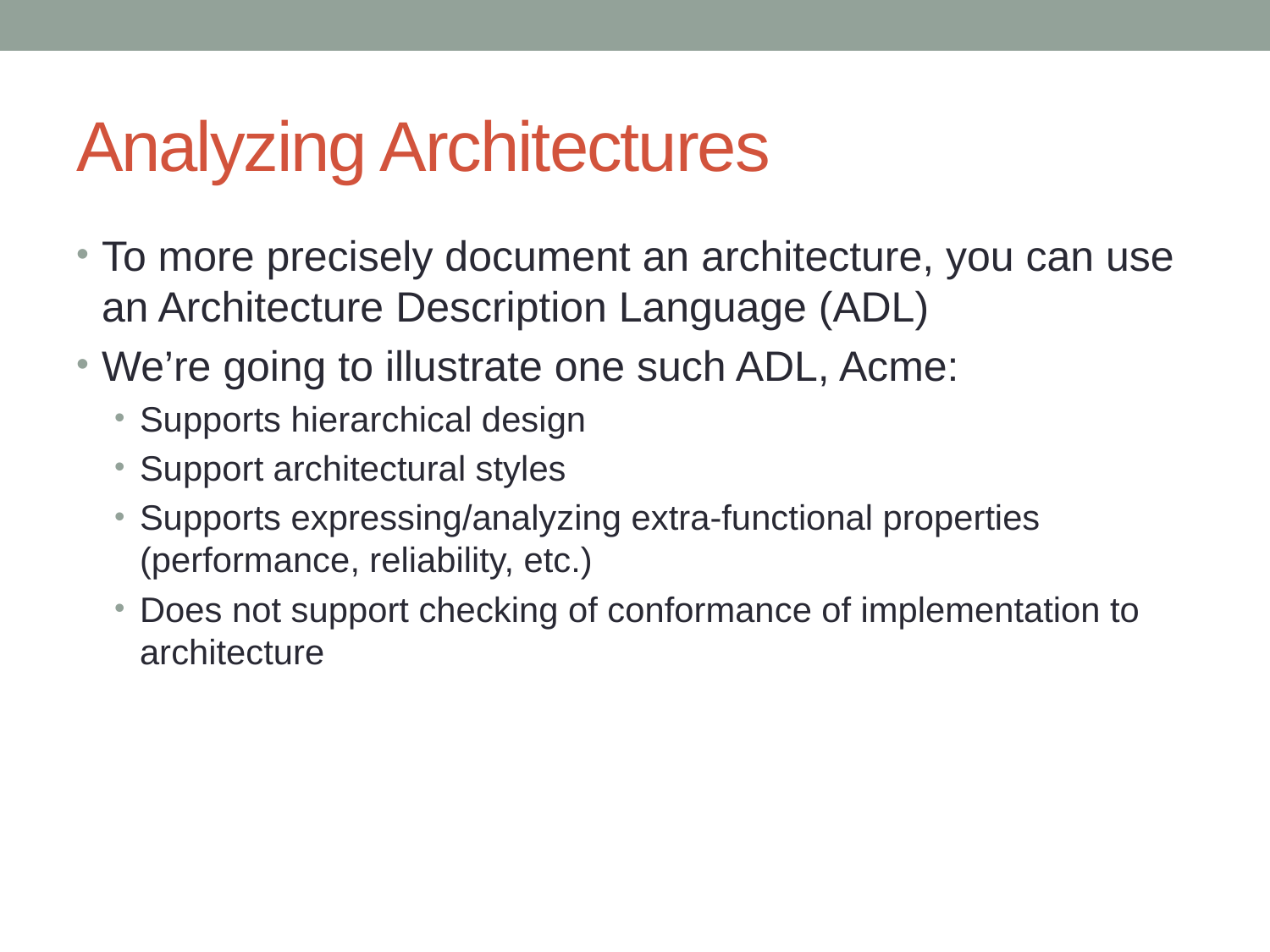

# Analyzing Architectures
To more precisely document an architecture, you can use an Architecture Description Language (ADL)
We’re going to illustrate one such ADL, Acme:
Supports hierarchical design
Support architectural styles
Supports expressing/analyzing extra-functional properties (performance, reliability, etc.)
Does not support checking of conformance of implementation to architecture